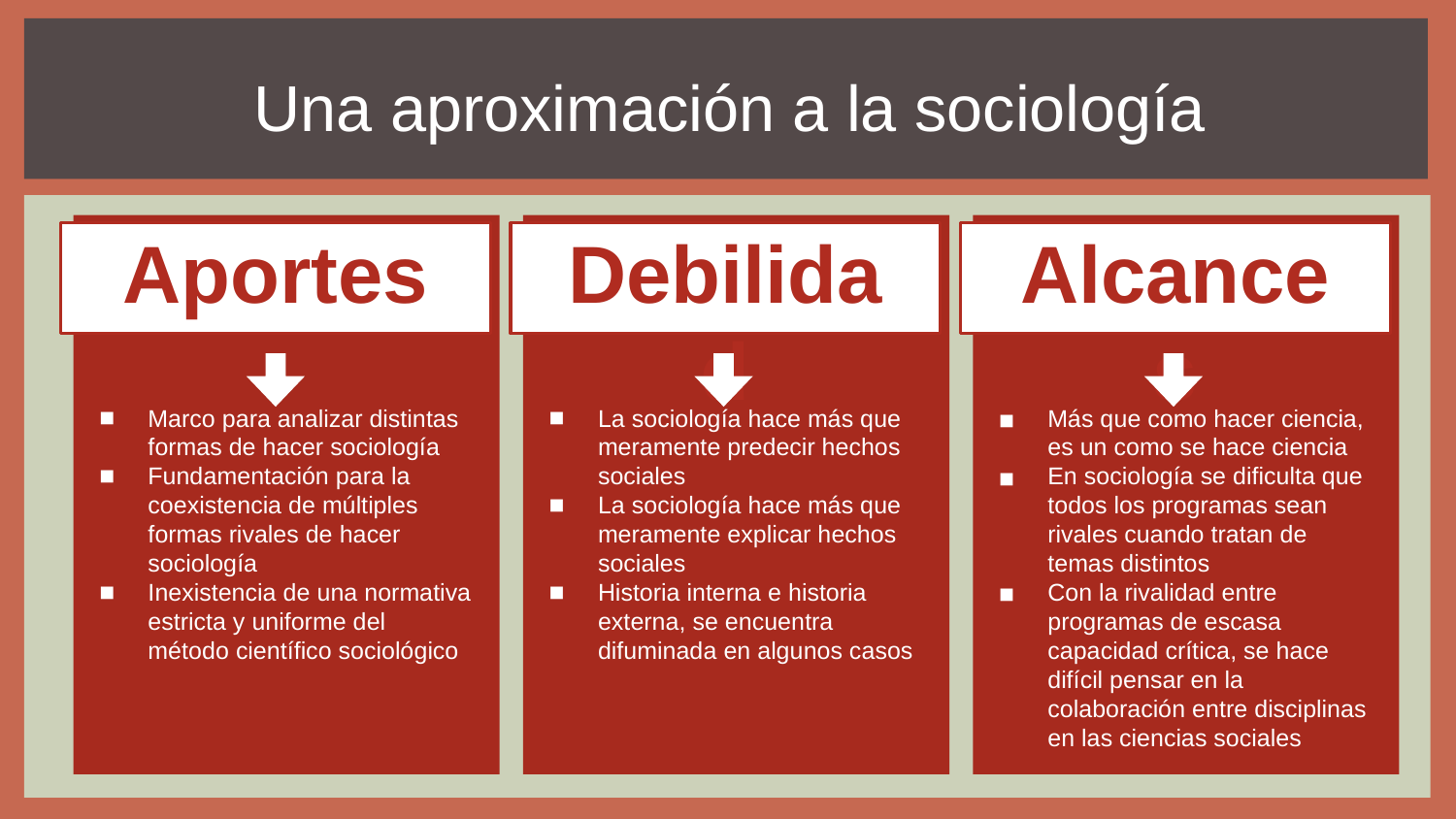

# Una aproximación a la sociología
Debilidad

La sociología hace más que meramente predecir hechos sociales
La sociología hace más que meramente explicar hechos sociales
Historia interna e historia externa, se encuentra difuminada en algunos casos
Alcances

Más que como hacer ciencia, es un como se hace ciencia
En sociología se dificulta que todos los programas sean rivales cuando tratan de temas distintos
Con la rivalidad entre programas de escasa capacidad crítica, se hace difícil pensar en la colaboración entre disciplinas en las ciencias sociales

Aportes

Marco para analizar distintas formas de hacer sociología
Fundamentación para la coexistencia de múltiples formas rivales de hacer sociología
Inexistencia de una normativa estricta y uniforme del método científico sociológico